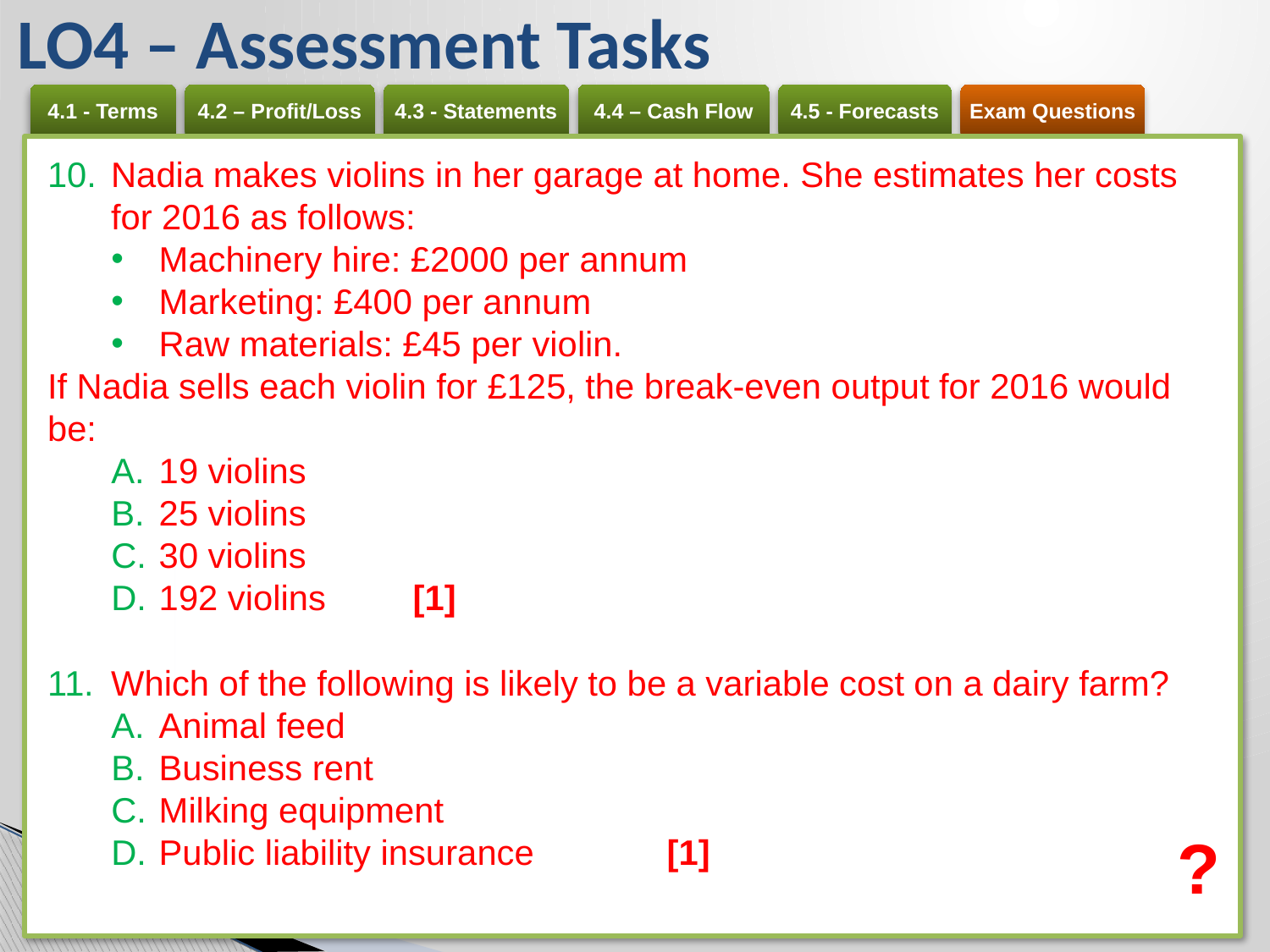

LO4 – Assessment Tasks
Nadia makes violins in her garage at home. She estimates her costs for 2016 as follows:
Machinery hire: £2000 per annum
Marketing: £400 per annum
Raw materials: £45 per violin.
If Nadia sells each violin for £125, the break-even output for 2016 would be:
19 violins
25 violins
30 violins
192 violins	[1]
Which of the following is likely to be a variable cost on a dairy farm?
Animal feed
Business rent
Milking equipment
Public liability insurance 	[1]

?